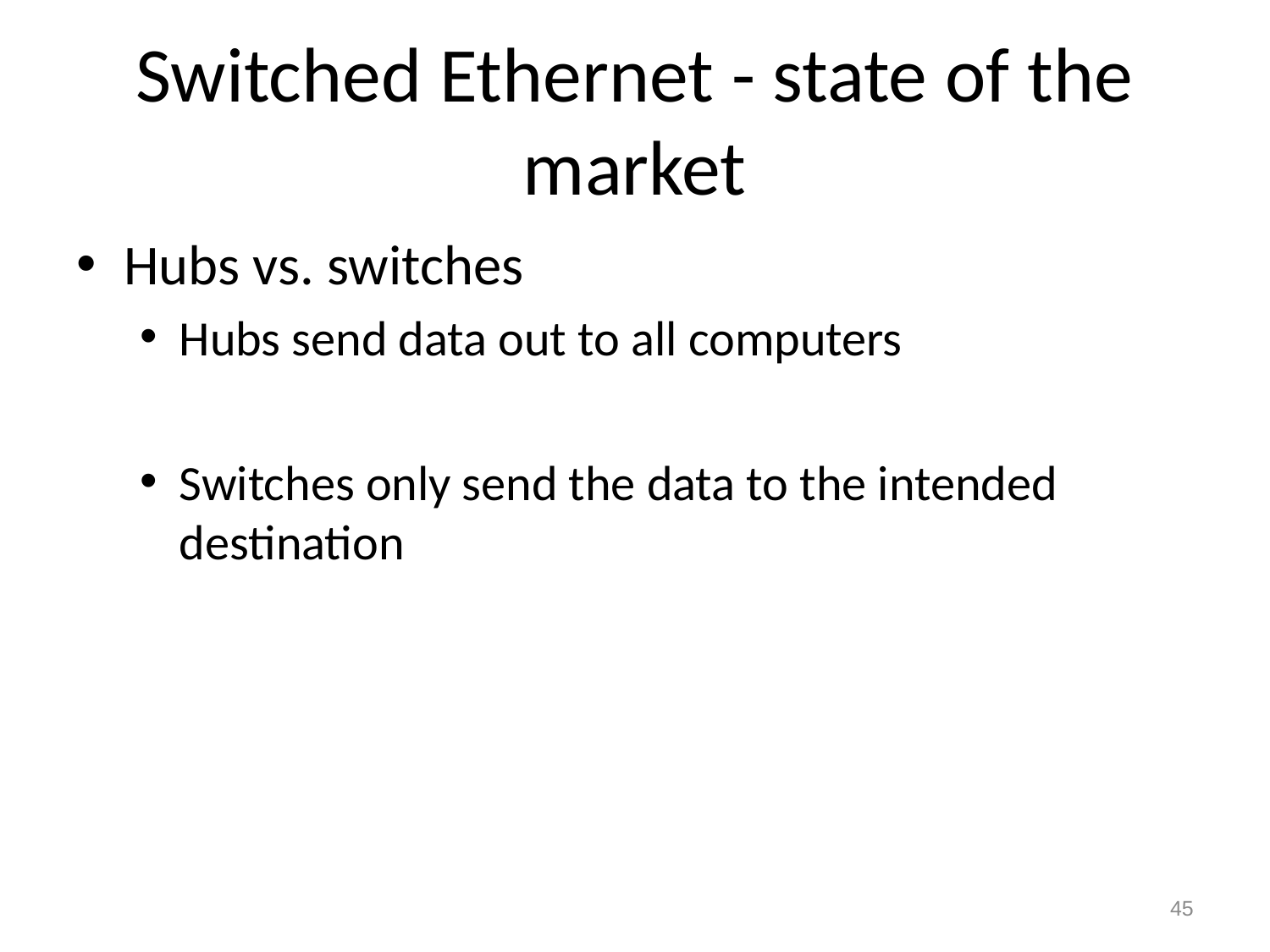

# Switched Ethernet - state of the market
Hubs vs. switches
Hubs send data out to all computers

Switches only send the data to the intended destination

45